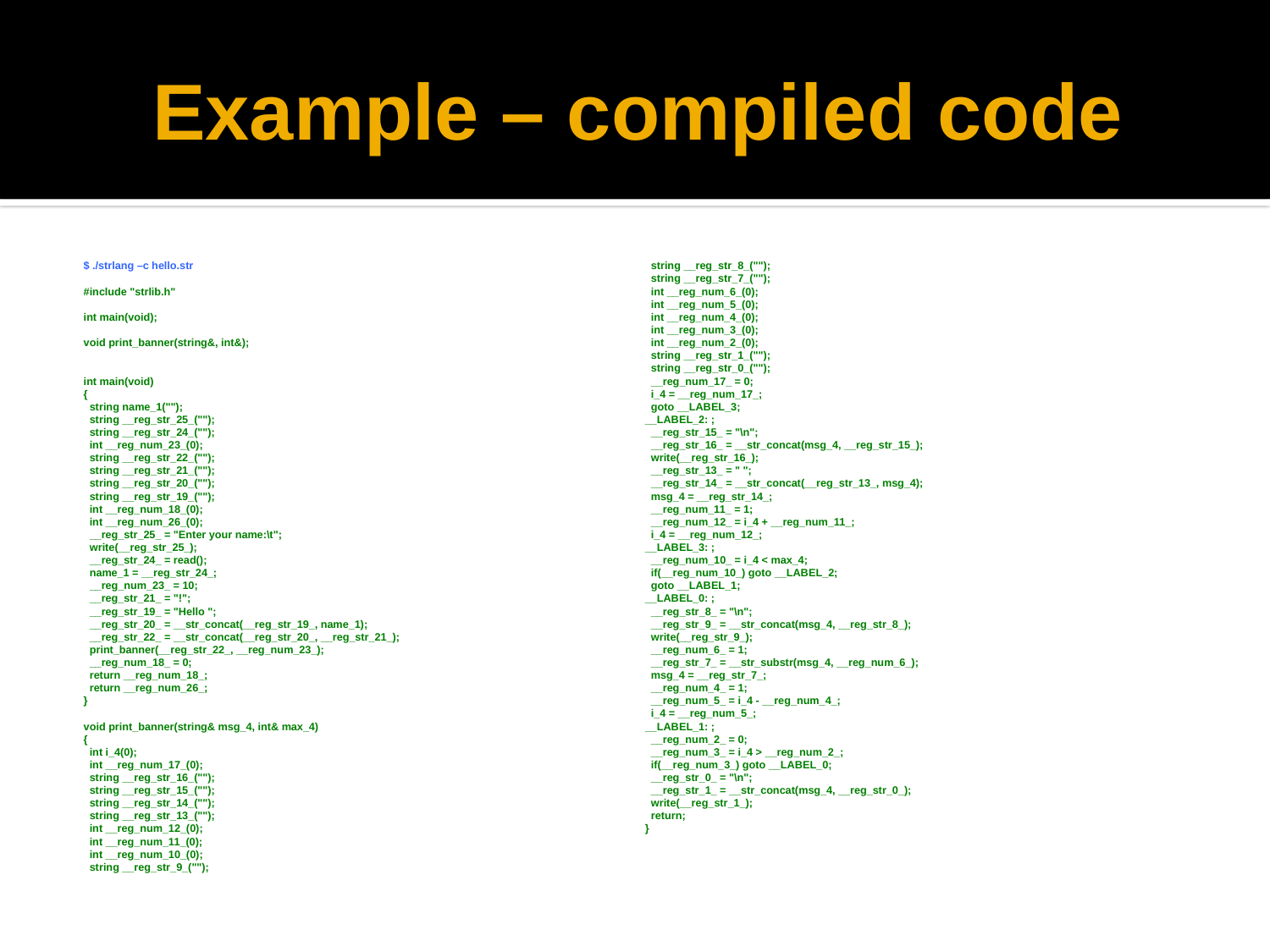

# Example – compiled code
$ ./strlang –c hello.str

#include "strlib.h"

int main(void);

void print_banner(string&, int&);

int main(void)
{
  string name_1("");
  string __reg_str_25_("");
  string __reg_str_24_("");
  int __reg_num_23_(0);
  string __reg_str_22_("");
  string __reg_str_21_("");
  string __reg_str_20_("");
  string __reg_str_19_("");
  int __reg_num_18_(0);
  int __reg_num_26_(0);
  __reg_str_25_ = "Enter your name:\t";
  write(__reg_str_25_);
  __reg_str_24_ = read();
  name_1 = __reg_str_24_;
  __reg_num_23_ = 10;
  __reg_str_21_ = "!";
  __reg_str_19_ = "Hello ";
  __reg_str_20_ = __str_concat(__reg_str_19_, name_1);
  __reg_str_22_ = __str_concat(__reg_str_20_, __reg_str_21_);
  print_banner(__reg_str_22_, __reg_num_23_);
  __reg_num_18_ = 0;
  return __reg_num_18_;
  return __reg_num_26_;
}

void print_banner(string& msg_4, int& max_4)
{
  int i_4(0);
  int __reg_num_17_(0);
  string __reg_str_16_("");
  string __reg_str_15_("");
  string __reg_str_14_("");
  string __reg_str_13_("");
  int __reg_num_12_(0);
  int __reg_num_11_(0);
  int __reg_num_10_(0);
  string __reg_str_9_("");
  string __reg_str_8_("");
  string __reg_str_7_("");
  int __reg_num_6_(0);
  int __reg_num_5_(0);
  int __reg_num_4_(0);
  int __reg_num_3_(0);
  int __reg_num_2_(0);
  string __reg_str_1_("");
  string __reg_str_0_("");
  __reg_num_17_ = 0;
  i_4 = __reg_num_17_;
  goto __LABEL_3;
__LABEL_2: ;
  __reg_str_15_ = "\n";
  __reg_str_16_ = __str_concat(msg_4, __reg_str_15_);
  write(__reg_str_16_);
  __reg_str_13_ = " ";
  __reg_str_14_ = __str_concat(__reg_str_13_, msg_4);
  msg_4 = __reg_str_14_;
  __reg_num_11_ = 1;
  __reg_num_12_ = i_4 + __reg_num_11_;
  i_4 = __reg_num_12_;
__LABEL_3: ;
  __reg_num_10_ = i_4 < max_4;
  if(__reg_num_10_) goto __LABEL_2;
  goto __LABEL_1;
__LABEL_0: ;
  __reg_str_8_ = "\n";
  __reg_str_9_ = __str_concat(msg_4, __reg_str_8_);
  write(__reg_str_9_);
  __reg_num_6_ = 1;
  __reg_str_7_ = __str_substr(msg_4, __reg_num_6_);
  msg_4 = __reg_str_7_;
  __reg_num_4_ = 1;
  __reg_num_5_ = i_4 - __reg_num_4_;
  i_4 = __reg_num_5_;
__LABEL_1: ;
  __reg_num_2_ = 0;
  __reg_num_3_ = i_4 > __reg_num_2_;
  if(__reg_num_3_) goto __LABEL_0;
  __reg_str_0_ = "\n";
  __reg_str_1_ = __str_concat(msg_4, __reg_str_0_);
  write(__reg_str_1_);
  return;
}